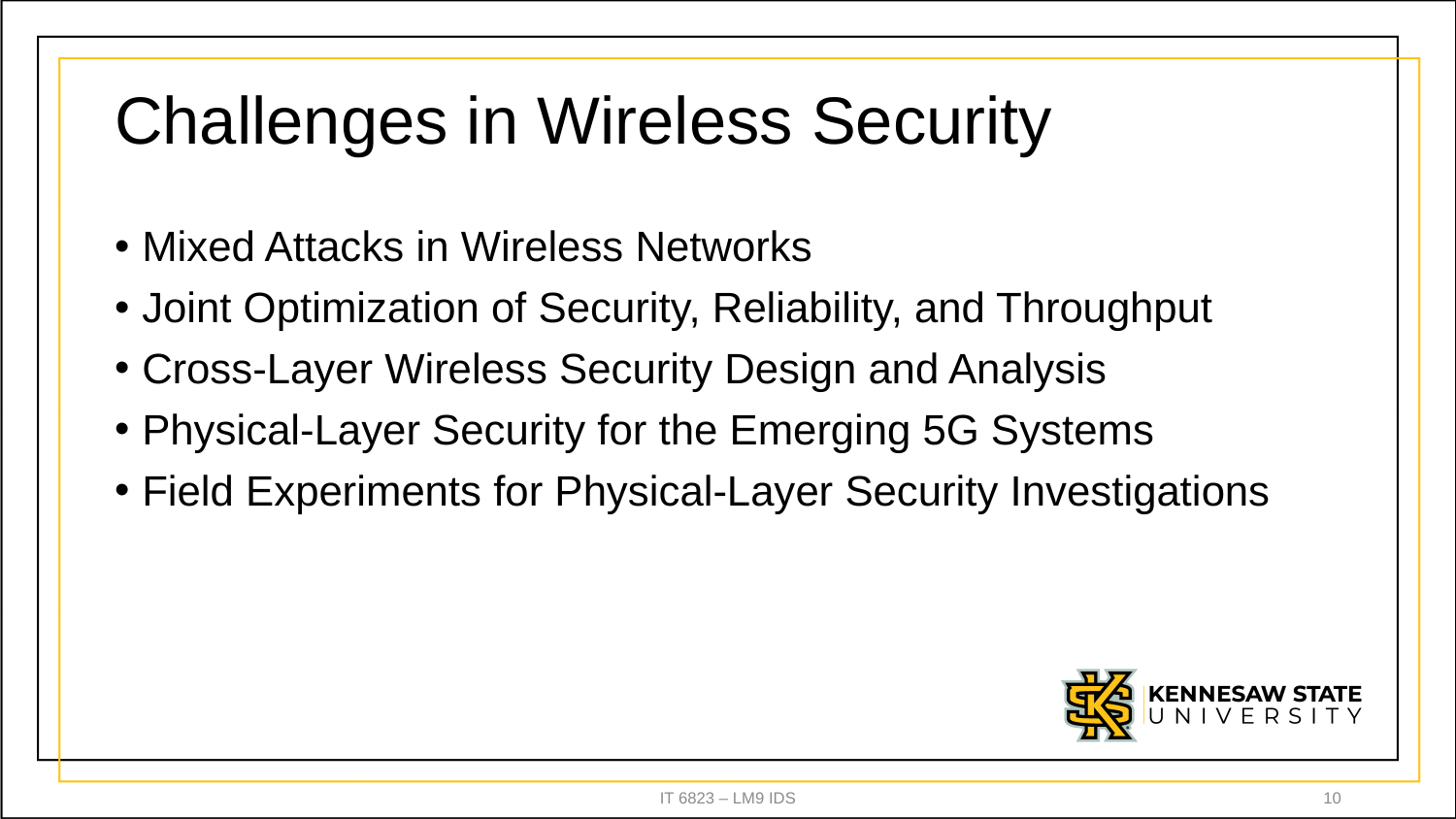

# Challenges in Wireless Security
Mixed Attacks in Wireless Networks
Joint Optimization of Security, Reliability, and Throughput
Cross-Layer Wireless Security Design and Analysis
Physical-Layer Security for the Emerging 5G Systems
Field Experiments for Physical-Layer Security Investigations

IT 6823 – LM9 IDS
10